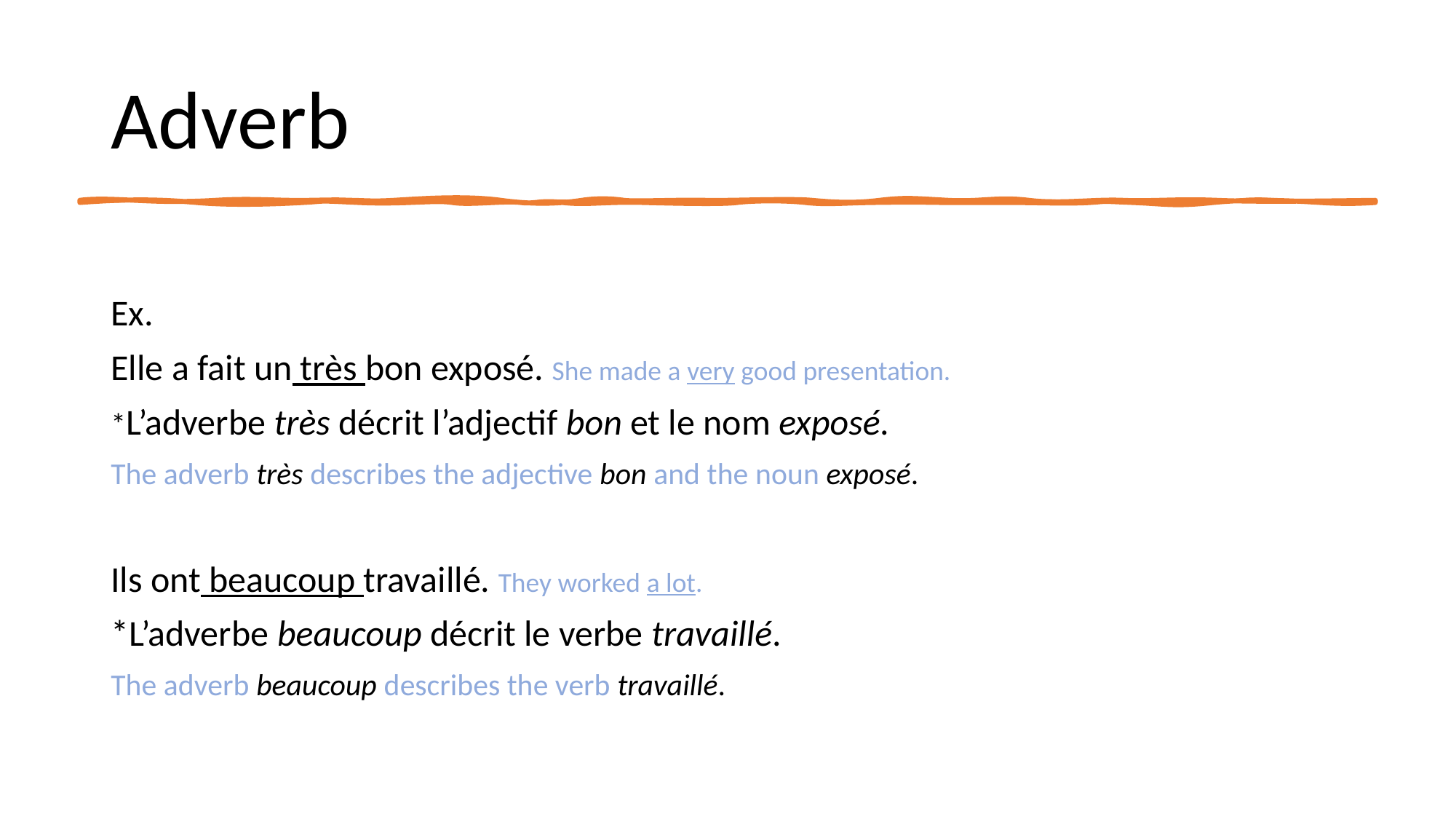

# Adverb

Ex.
Elle a fait un très bon exposé. She made a very good presentation.
*L’adverbe très décrit l’adjectif bon et le nom exposé.
The adverb très describes the adjective bon and the noun exposé.

Ils ont beaucoup travaillé. They worked a lot.
*L’adverbe beaucoup décrit le verbe travaillé.
The adverb beaucoup describes the verb travaillé.